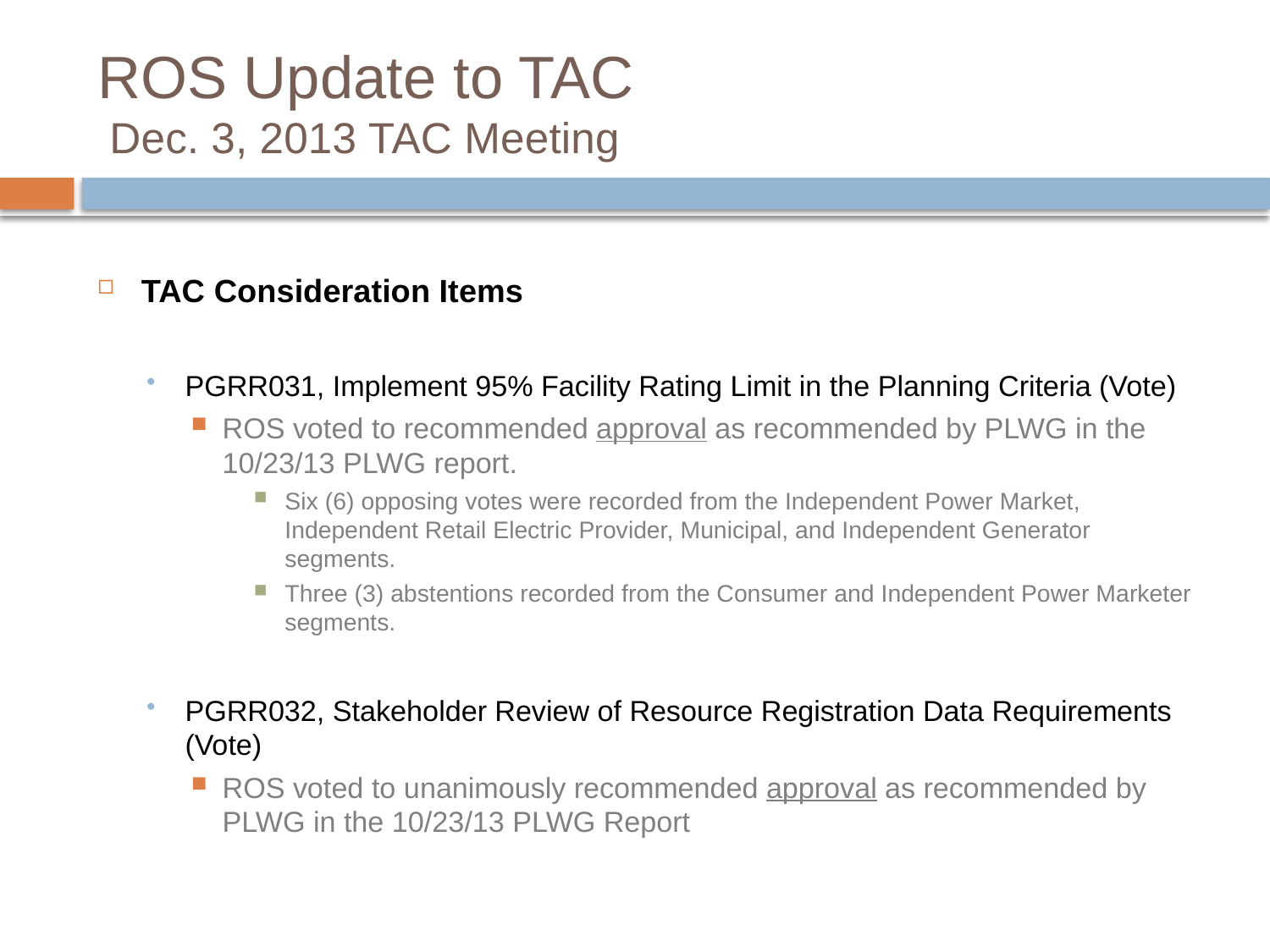

# ROS Update to TAC Dec. 3, 2013 TAC Meeting

TAC Consideration Items

PGRR031, Implement 95% Facility Rating Limit in the Planning Criteria (Vote)
ROS voted to recommended approval as recommended by PLWG in the 10/23/13 PLWG report.
Six (6) opposing votes were recorded from the Independent Power Market, Independent Retail Electric Provider, Municipal, and Independent Generator segments.
Three (3) abstentions recorded from the Consumer and Independent Power Marketer segments.

PGRR032, Stakeholder Review of Resource Registration Data Requirements (Vote)
ROS voted to unanimously recommended approval as recommended by PLWG in the 10/23/13 PLWG Report